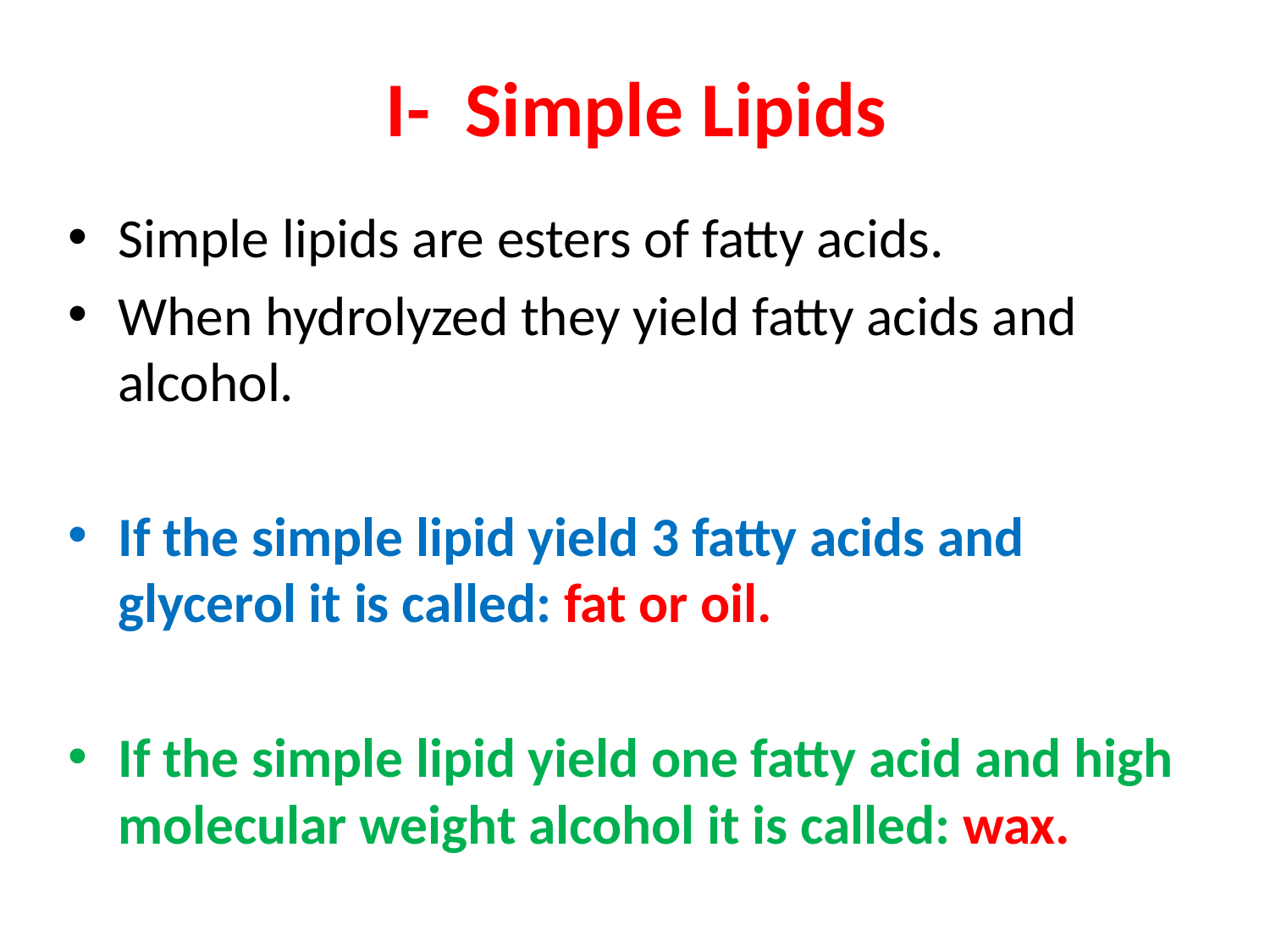

# I-  Simple Lipids
Simple lipids are esters of fatty acids.
When hydrolyzed they yield fatty acids and alcohol.

If the simple lipid yield 3 fatty acids and glycerol it is called: fat or oil.

If the simple lipid yield one fatty acid and high molecular weight alcohol it is called: wax.